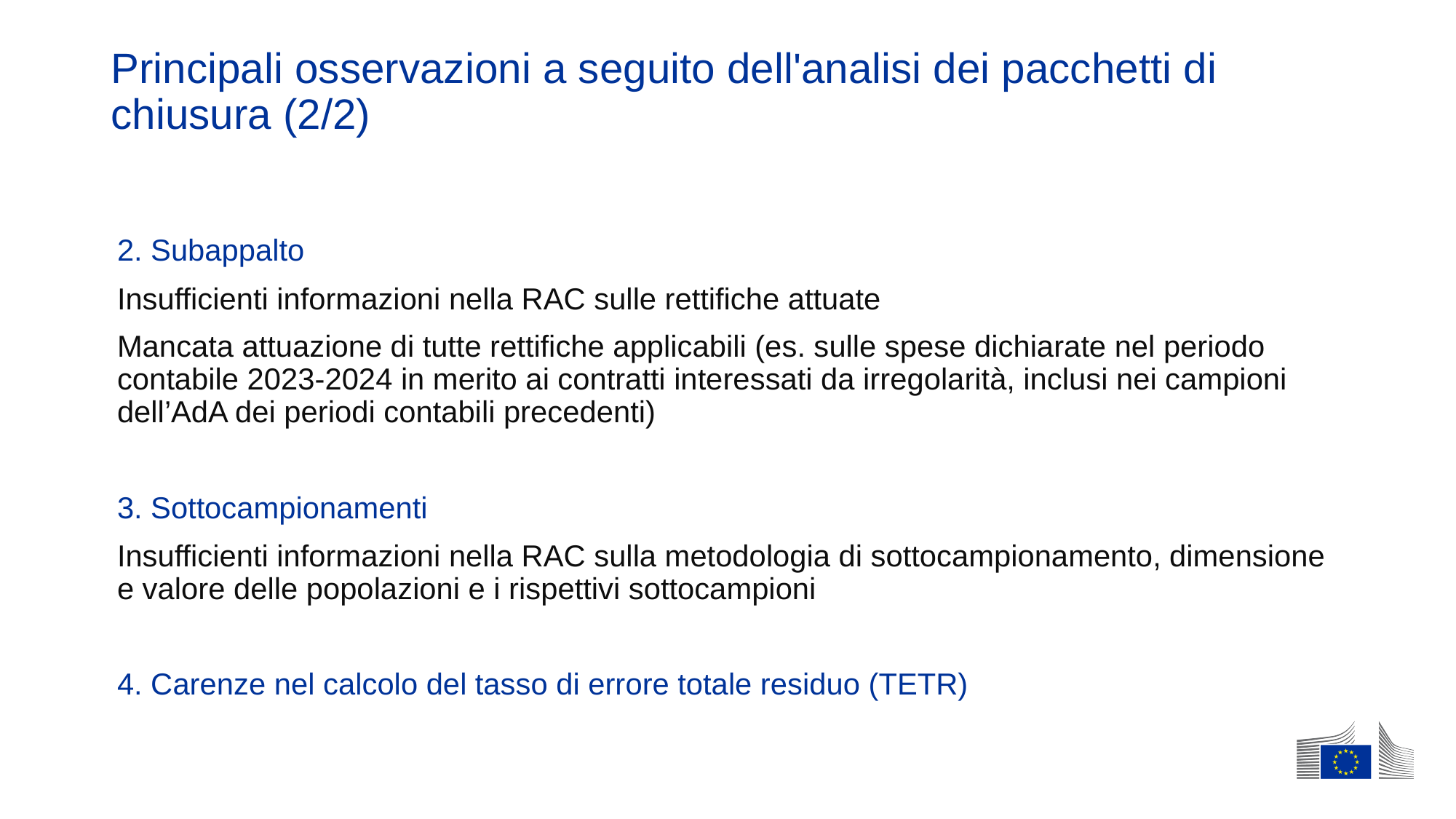

# Principali osservazioni a seguito dell'analisi dei pacchetti di chiusura (2/2)
2. Subappalto
Insufficienti informazioni nella RAC sulle rettifiche attuate
Mancata attuazione di tutte rettifiche applicabili (es. sulle spese dichiarate nel periodo contabile 2023-2024 in merito ai contratti interessati da irregolarità, inclusi nei campioni dell’AdA dei periodi contabili precedenti)

3. Sottocampionamenti
Insufficienti informazioni nella RAC sulla metodologia di sottocampionamento, dimensione e valore delle popolazioni e i rispettivi sottocampioni

4. Carenze nel calcolo del tasso di errore totale residuo (TETR)